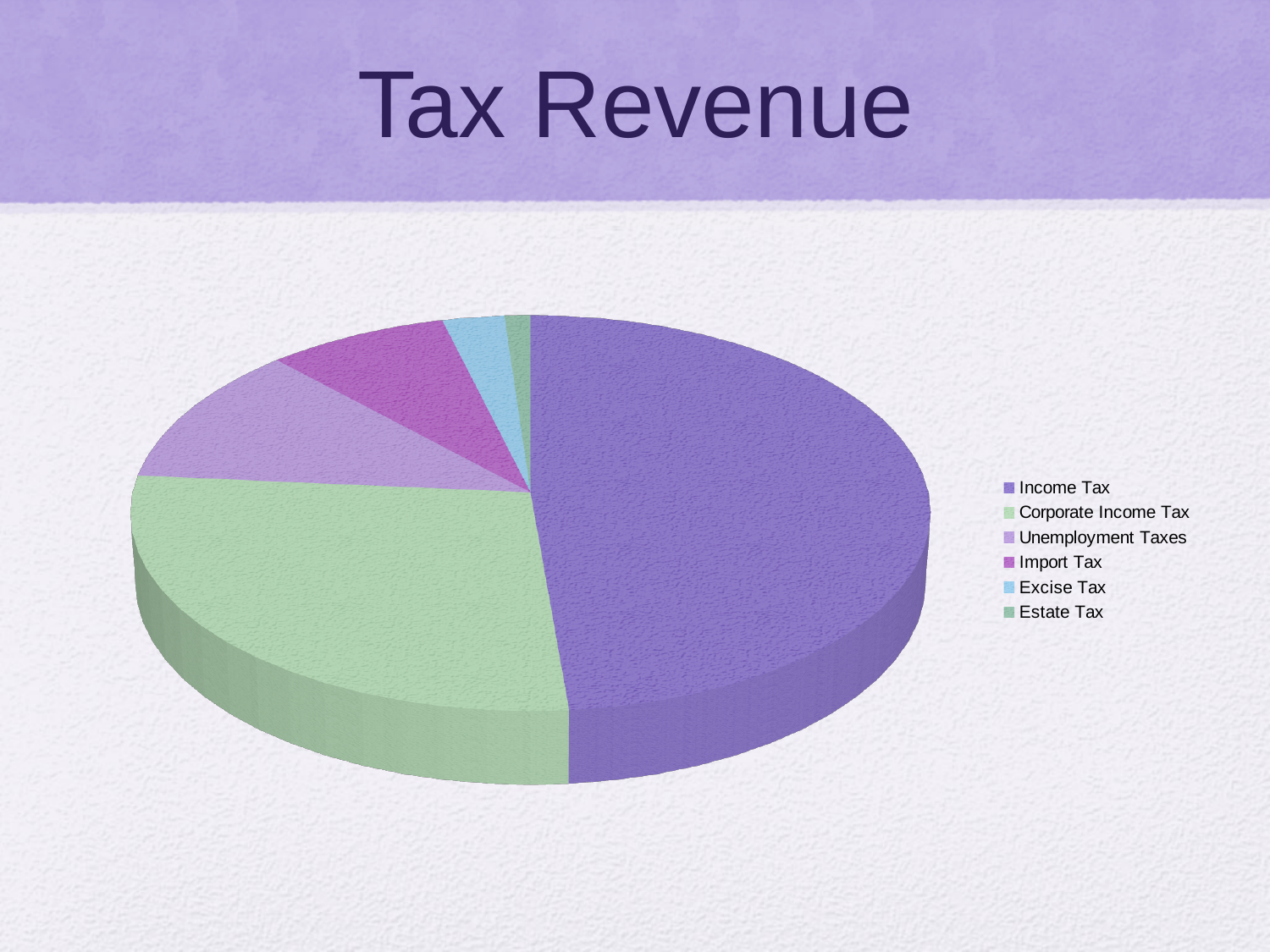

# Tax Revenue

[unsupported chart]

[unsupported chart]